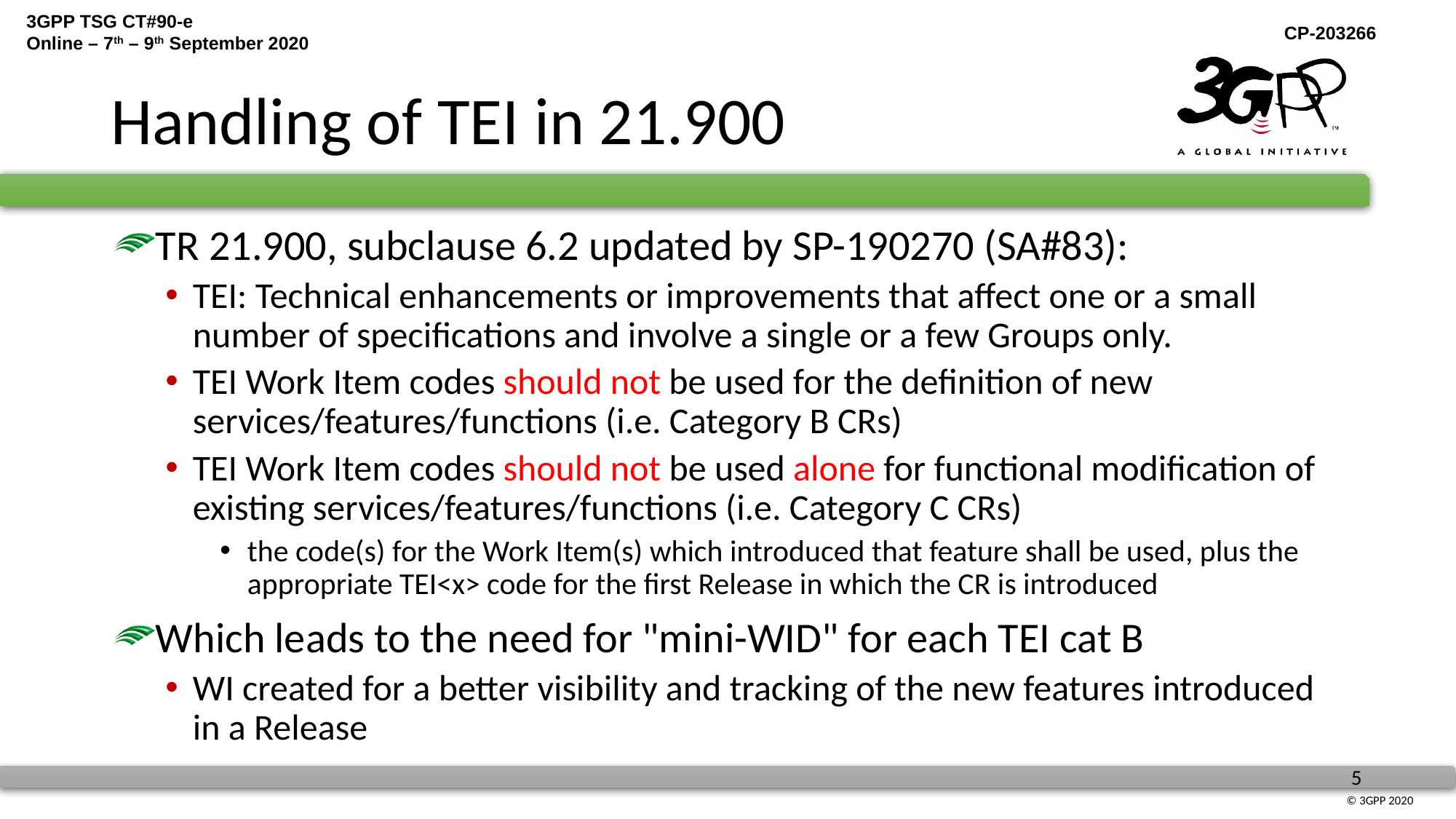

# Handling of TEI in 21.900
TR 21.900, subclause 6.2 updated by SP-190270 (SA#83):
TEI: Technical enhancements or improvements that affect one or a small number of specifications and involve a single or a few Groups only.
TEI Work Item codes should not be used for the definition of new services/features/functions (i.e. Category B CRs)
TEI Work Item codes should not be used alone for functional modification of existing services/features/functions (i.e. Category C CRs)
the code(s) for the Work Item(s) which introduced that feature shall be used, plus the appropriate TEI<x> code for the first Release in which the CR is introduced
Which leads to the need for "mini-WID" for each TEI cat B
WI created for a better visibility and tracking of the new features introduced in a Release